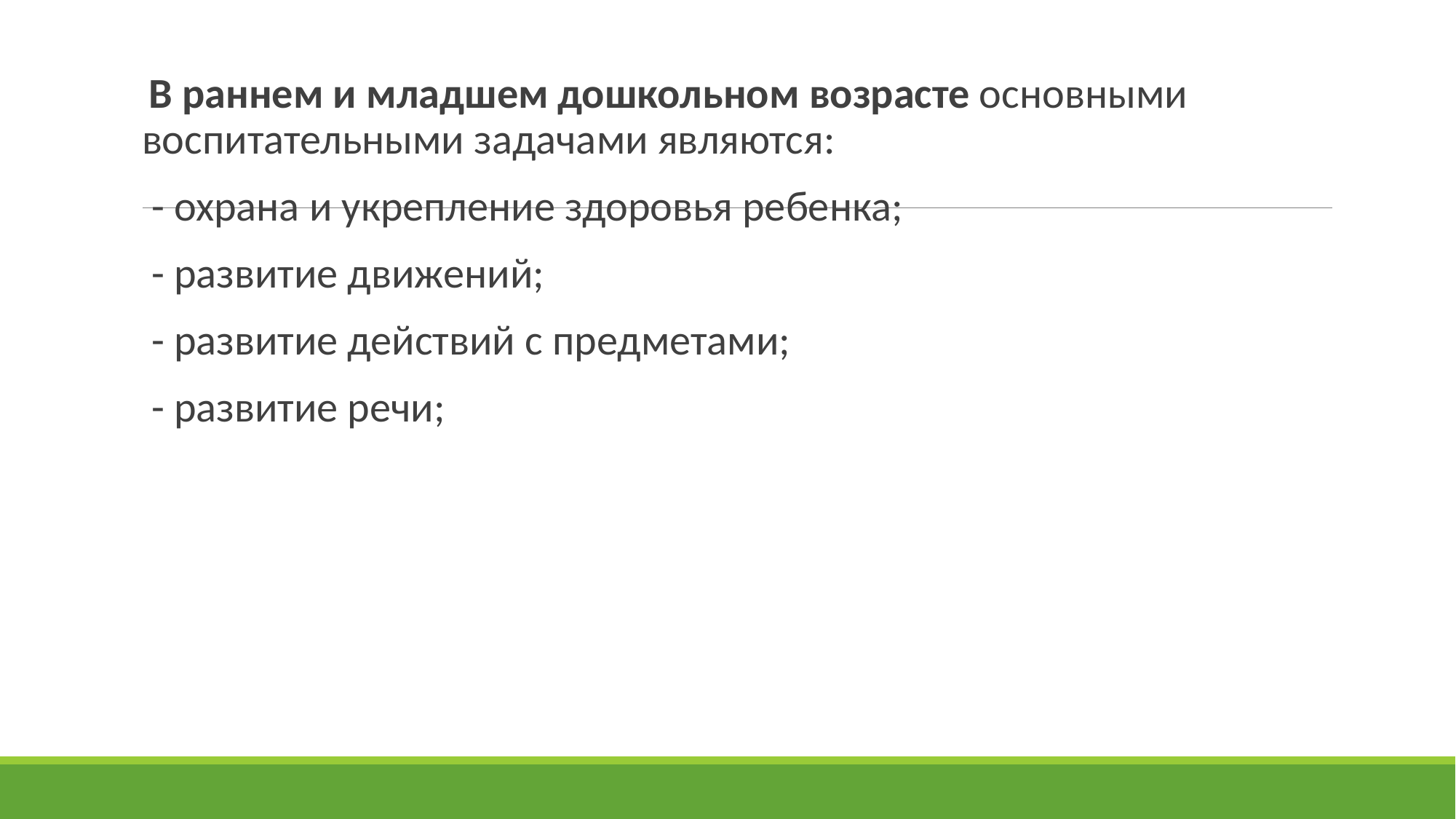

В раннем и младшем дошкольном возрасте основными воспитательными задачами являются:
 - охрана и укрепление здоровья ребенка;
 - развитие движений;
 - развитие действий с предметами;
 - развитие речи;